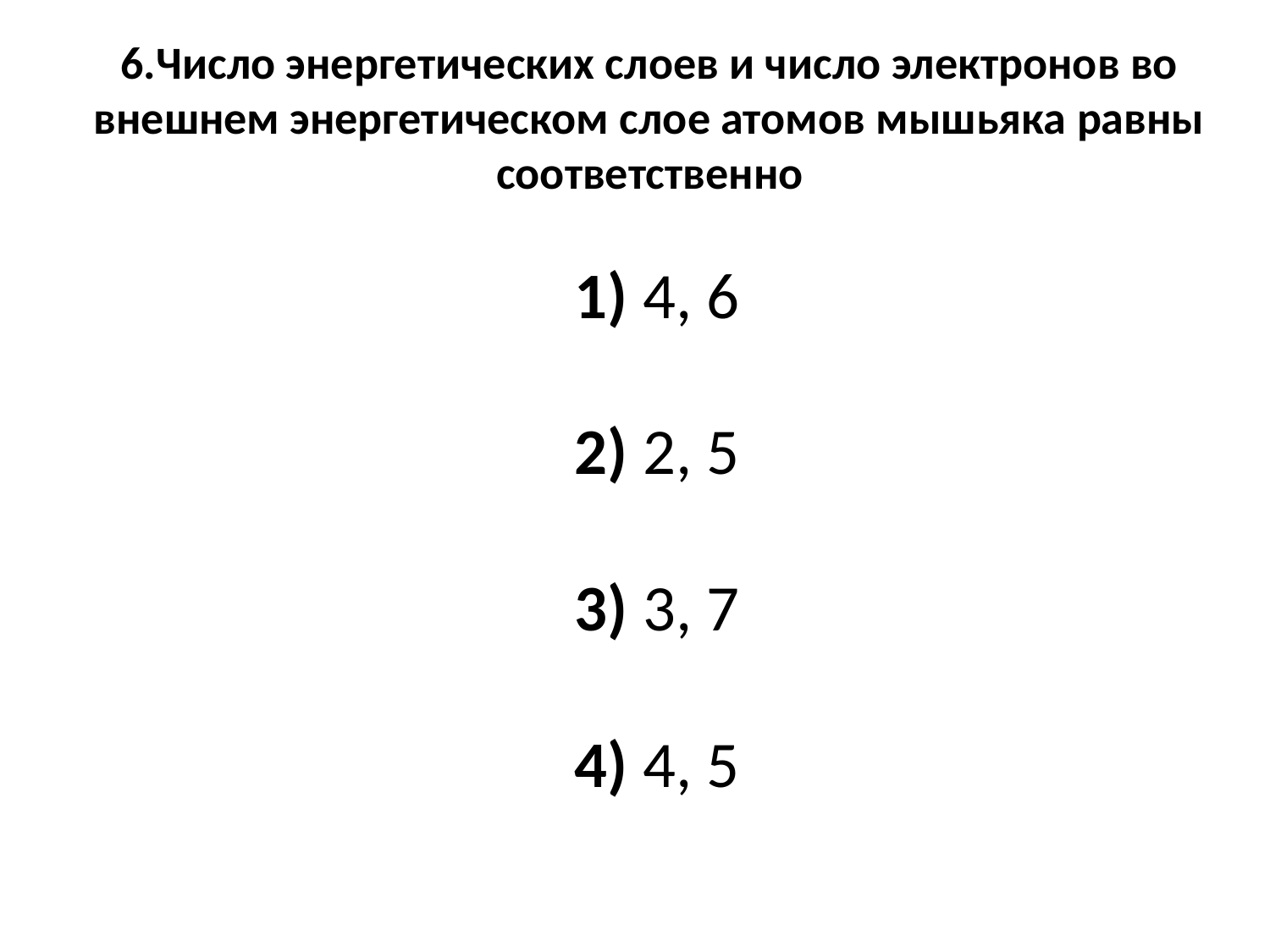

# 6.Число энергетических слоев и число электронов во внешнем энергетическом слое атомов мышьяка равны соответственно     1) 4, 6     2) 2, 5     3) 3, 7     4) 4, 5